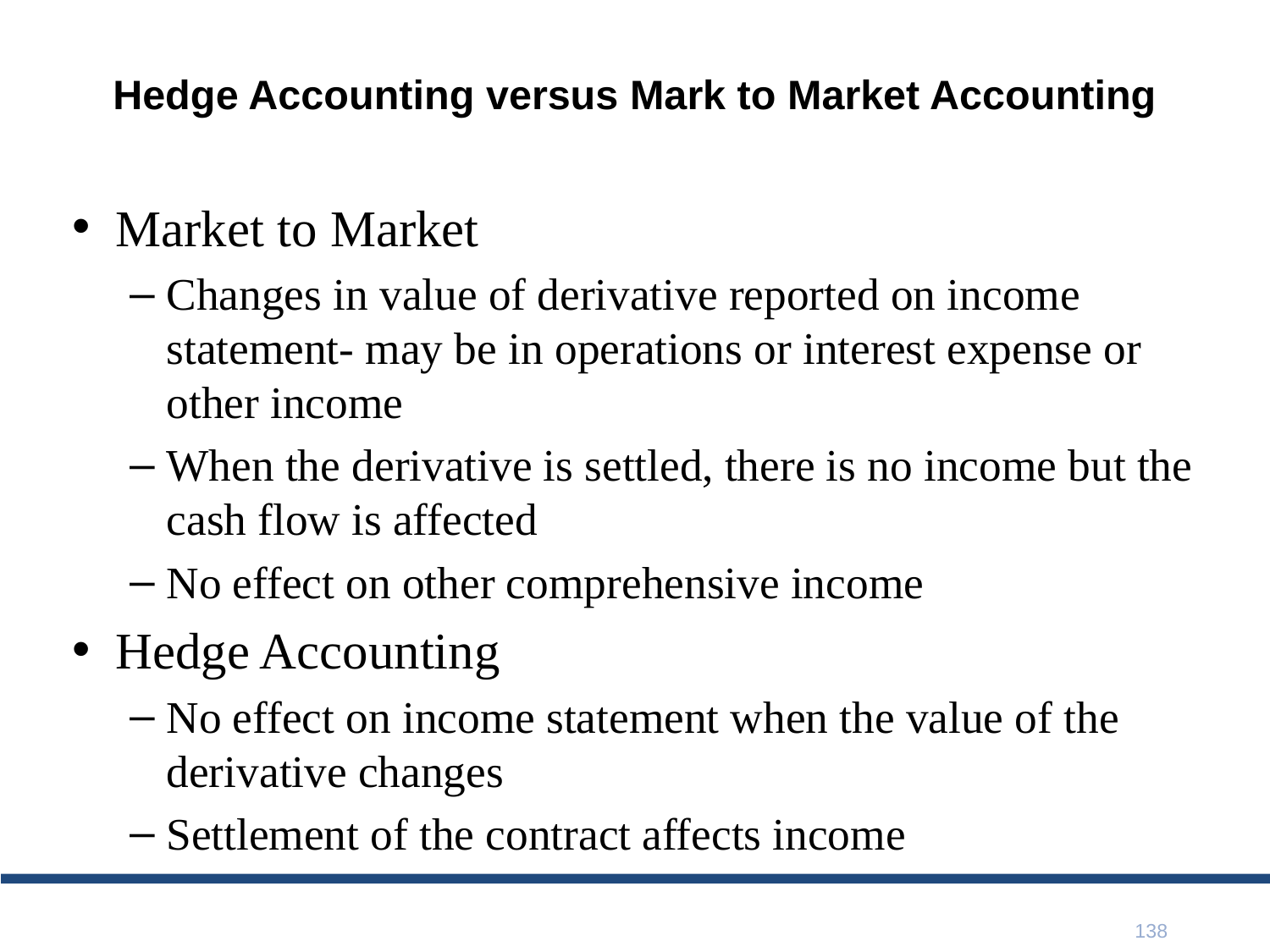

# Hedge Accounting versus Mark to Market Accounting
Market to Market
Changes in value of derivative reported on income statement- may be in operations or interest expense or other income
When the derivative is settled, there is no income but the cash flow is affected
No effect on other comprehensive income
Hedge Accounting
No effect on income statement when the value of the derivative changes
Settlement of the contract affects income
138